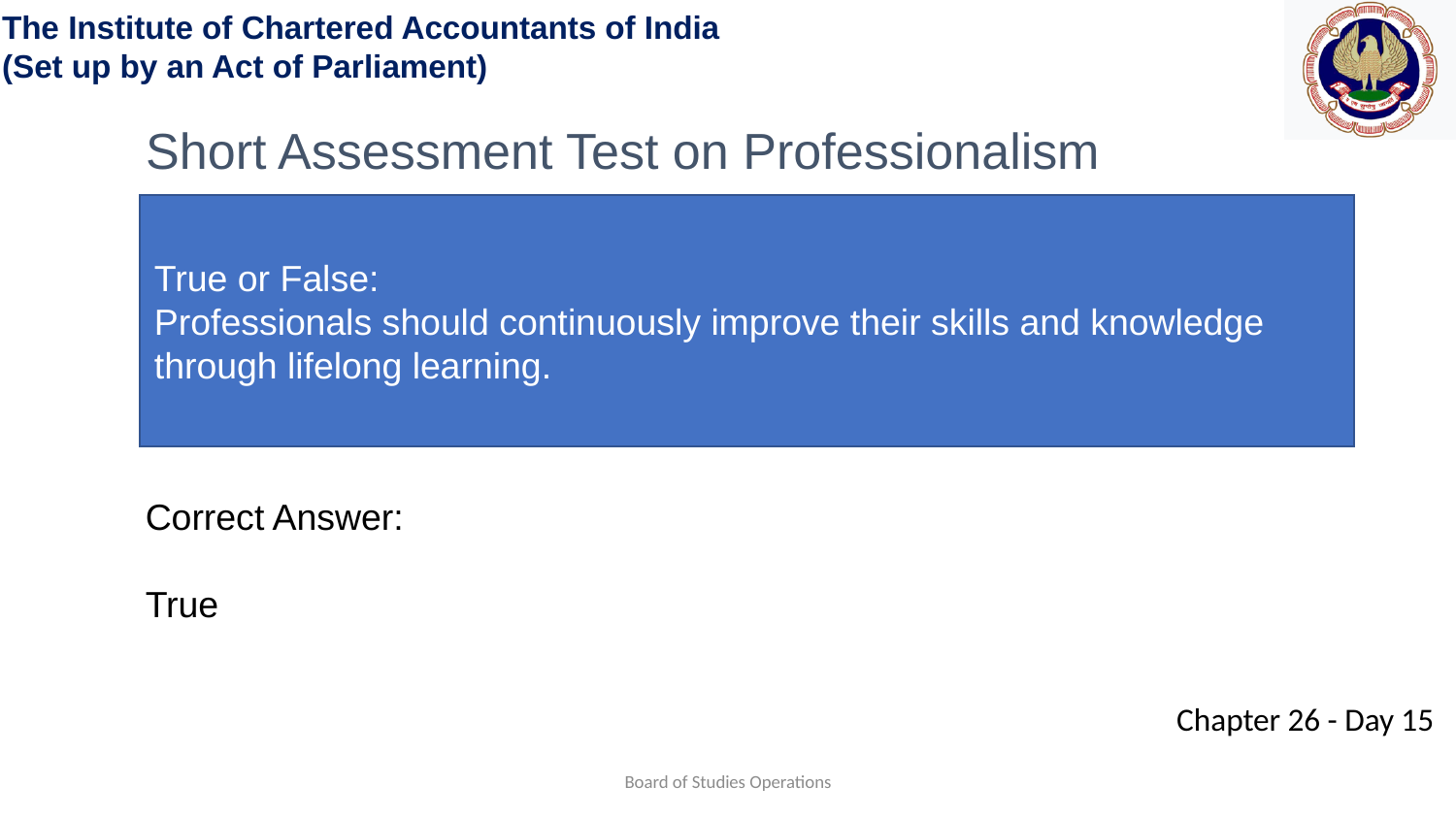

Short Assessment Test on Professionalism
True or False:
Professionals should continuously improve their skills and knowledge through lifelong learning.
Correct Answer:

True
Board of Studies Operations